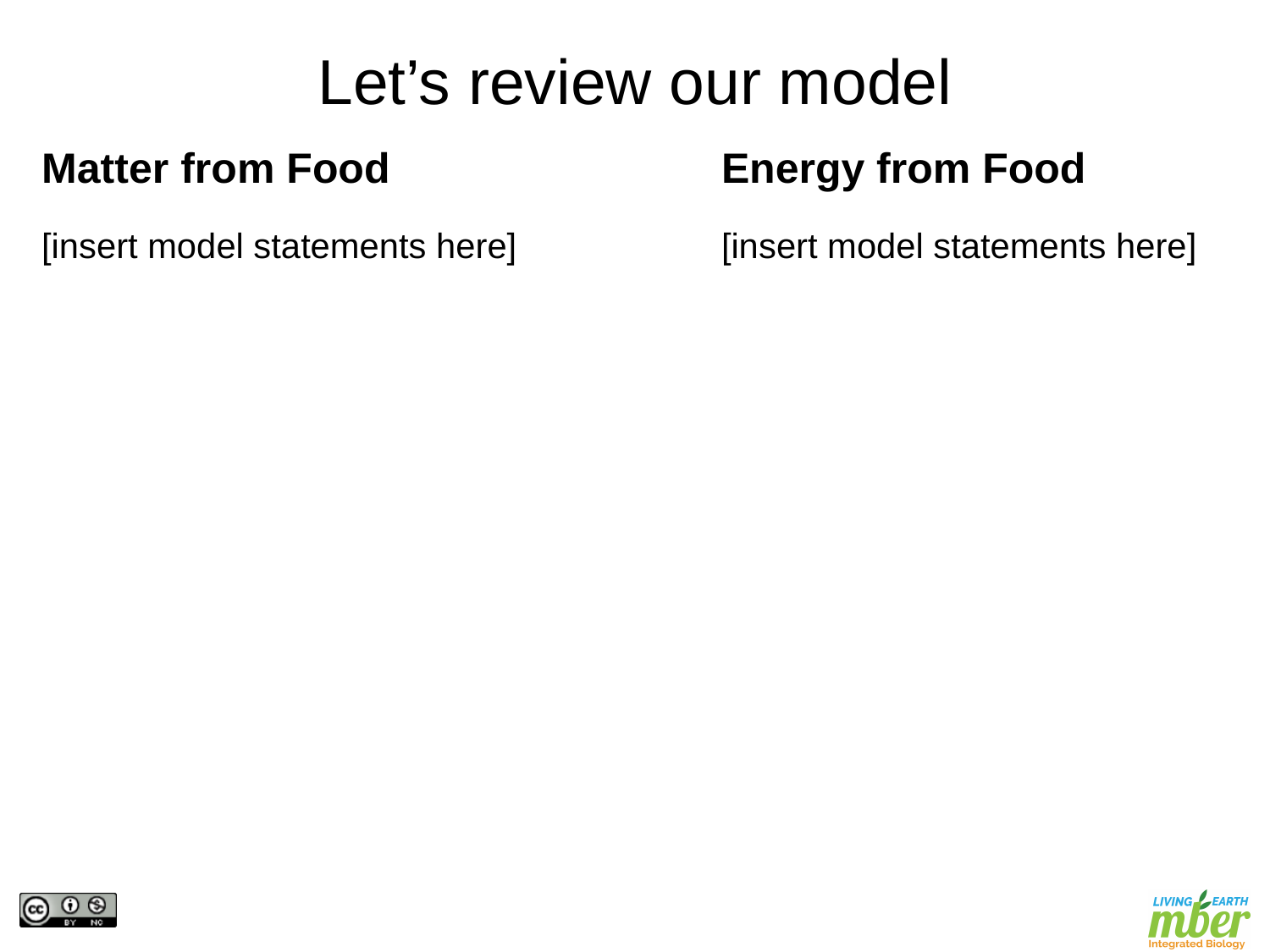

Let’s review our model
Energy from Food
Matter from Food
[insert model statements here]

[insert model statements here]